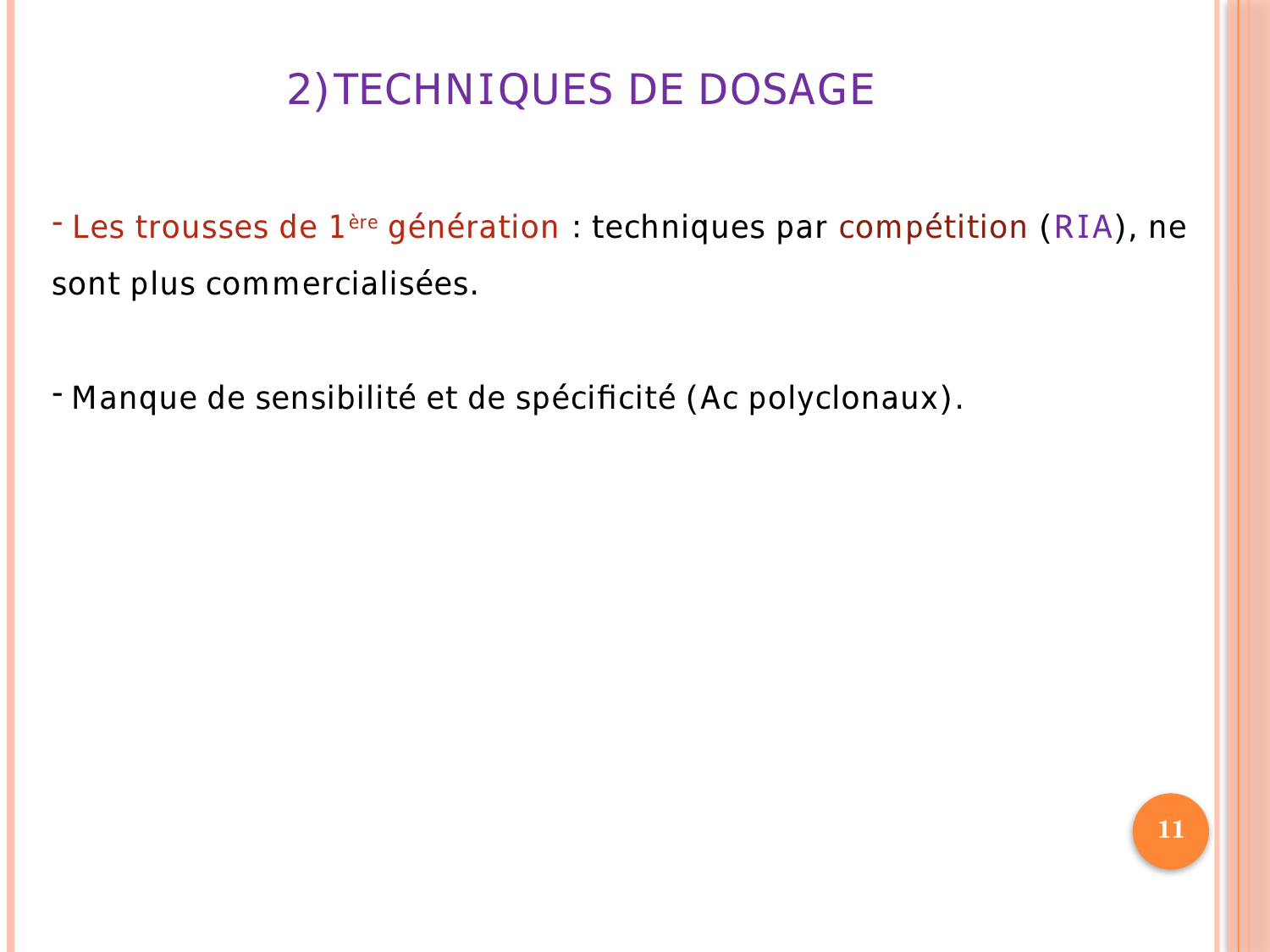

# 2)TECHNIQUES DE DOSAGE
 Les trousses de 1ère génération : techniques par compétition (RIA), ne sont plus commercialisées.

 Manque de sensibilité et de spécificité (Ac polyclonaux).
11